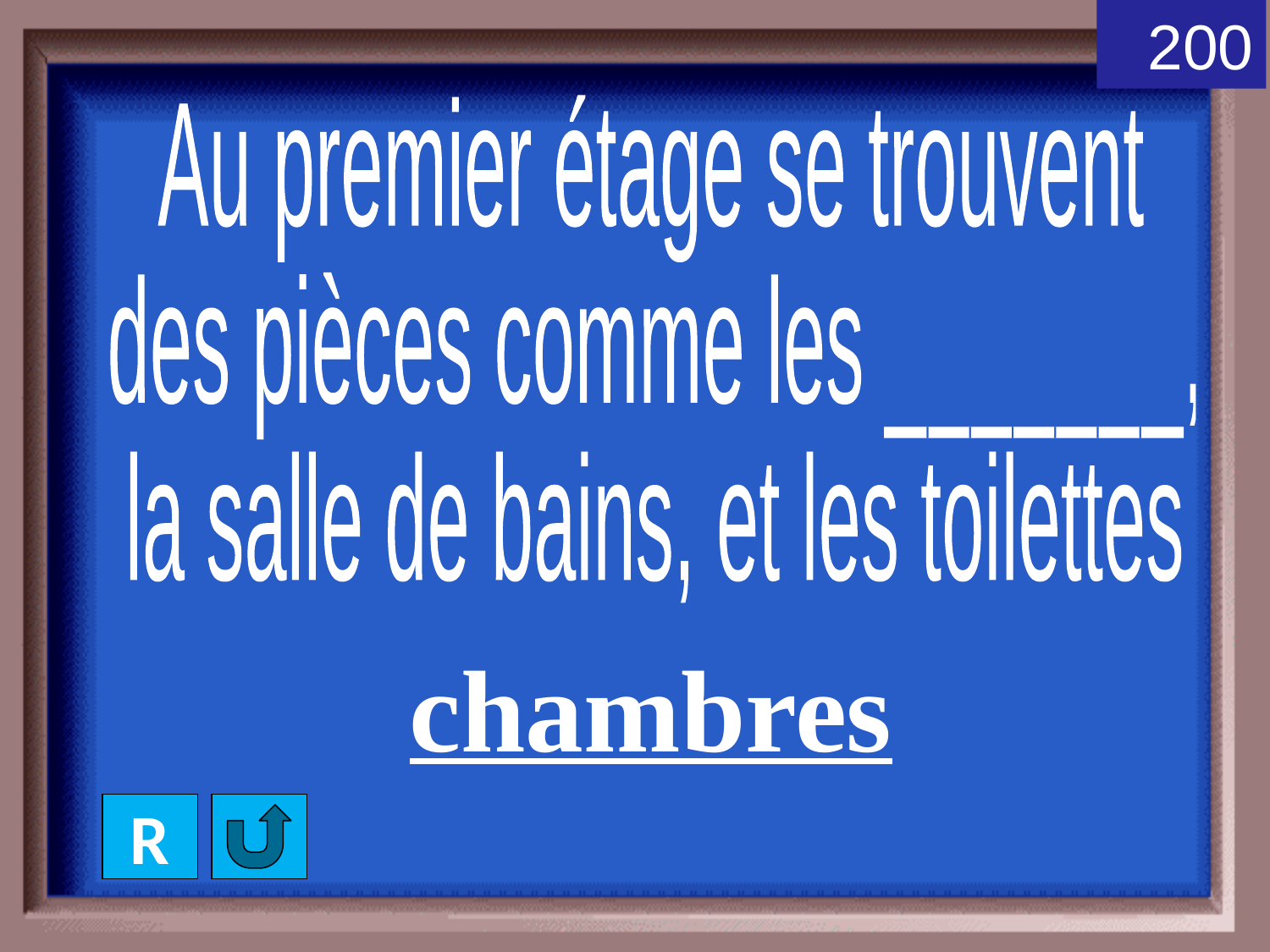

200
Au premier étage se trouvent
des pièces comme les _______,
la salle de bains, et les toilettes
chambres
R